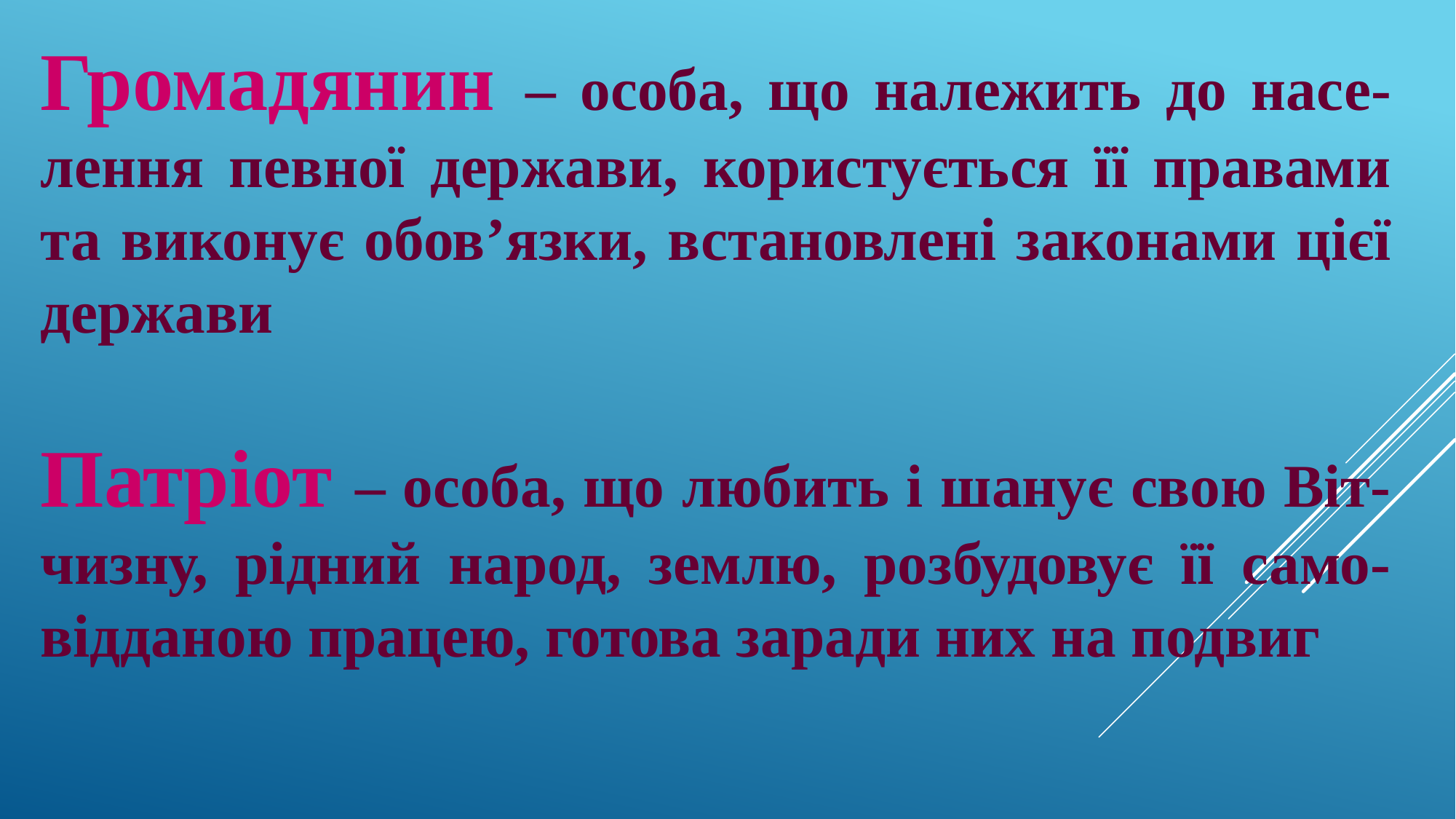

Громадянин – особа, що належить до насе-лення певної держави, користується її правами та виконує обов’язки, встановлені законами цієї держави
Патріот – особа, що любить і шанує свою Віт-чизну, рідний народ, землю, розбудовує її само-відданою працею, готова заради них на подвиг